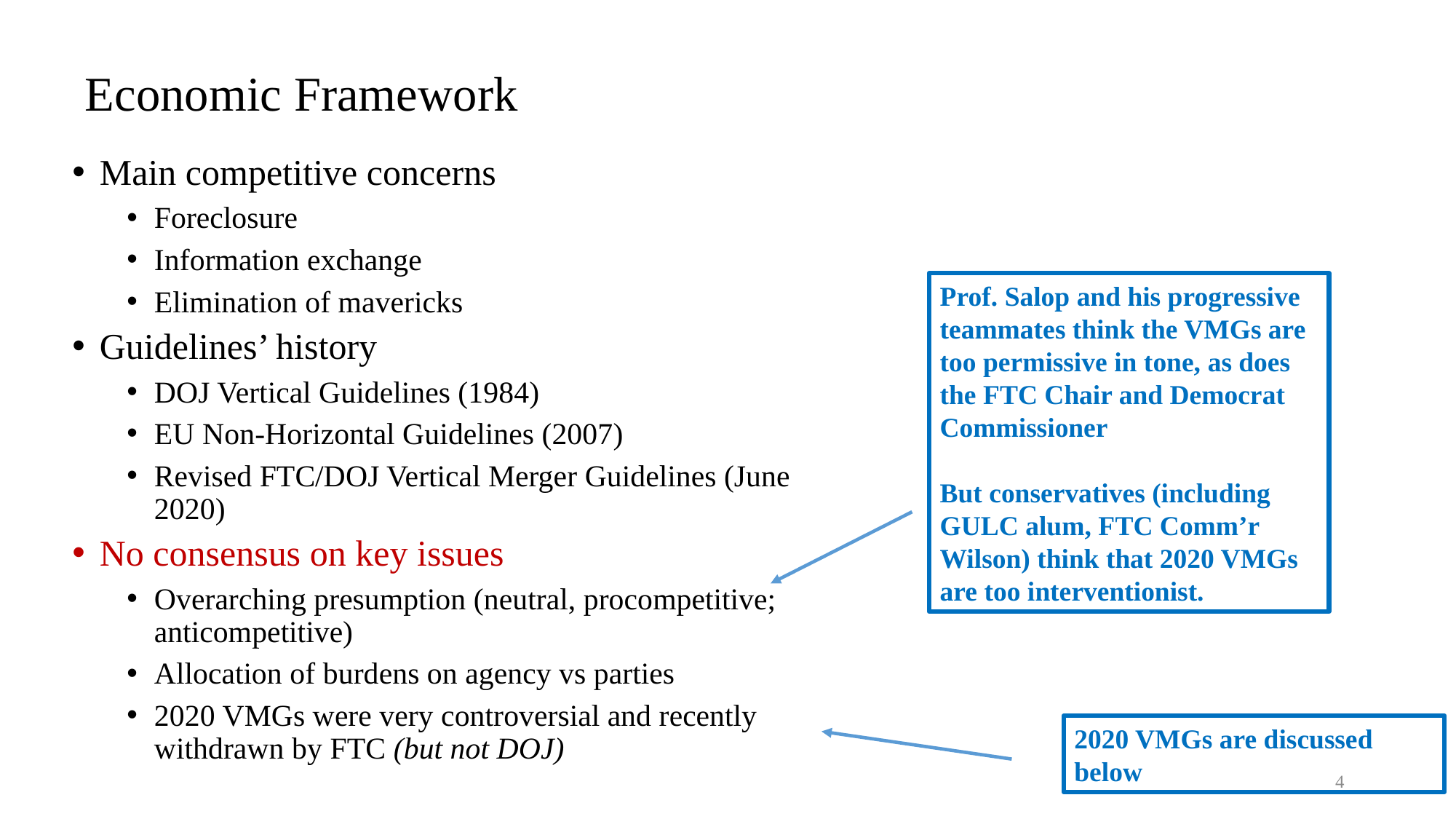

# Economic Framework
Main competitive concerns
Foreclosure
Information exchange
Elimination of mavericks
Guidelines’ history
DOJ Vertical Guidelines (1984)
EU Non-Horizontal Guidelines (2007)
Revised FTC/DOJ Vertical Merger Guidelines (June 2020)
No consensus on key issues
Overarching presumption (neutral, procompetitive; anticompetitive)
Allocation of burdens on agency vs parties
2020 VMGs were very controversial and recently withdrawn by FTC (but not DOJ)

Prof. Salop and his progressive teammates think the VMGs are too permissive in tone, as does the FTC Chair and Democrat Commissioner

But conservatives (including GULC alum, FTC Comm’r Wilson) think that 2020 VMGs are too interventionist.
2020 VMGs are discussed below
4